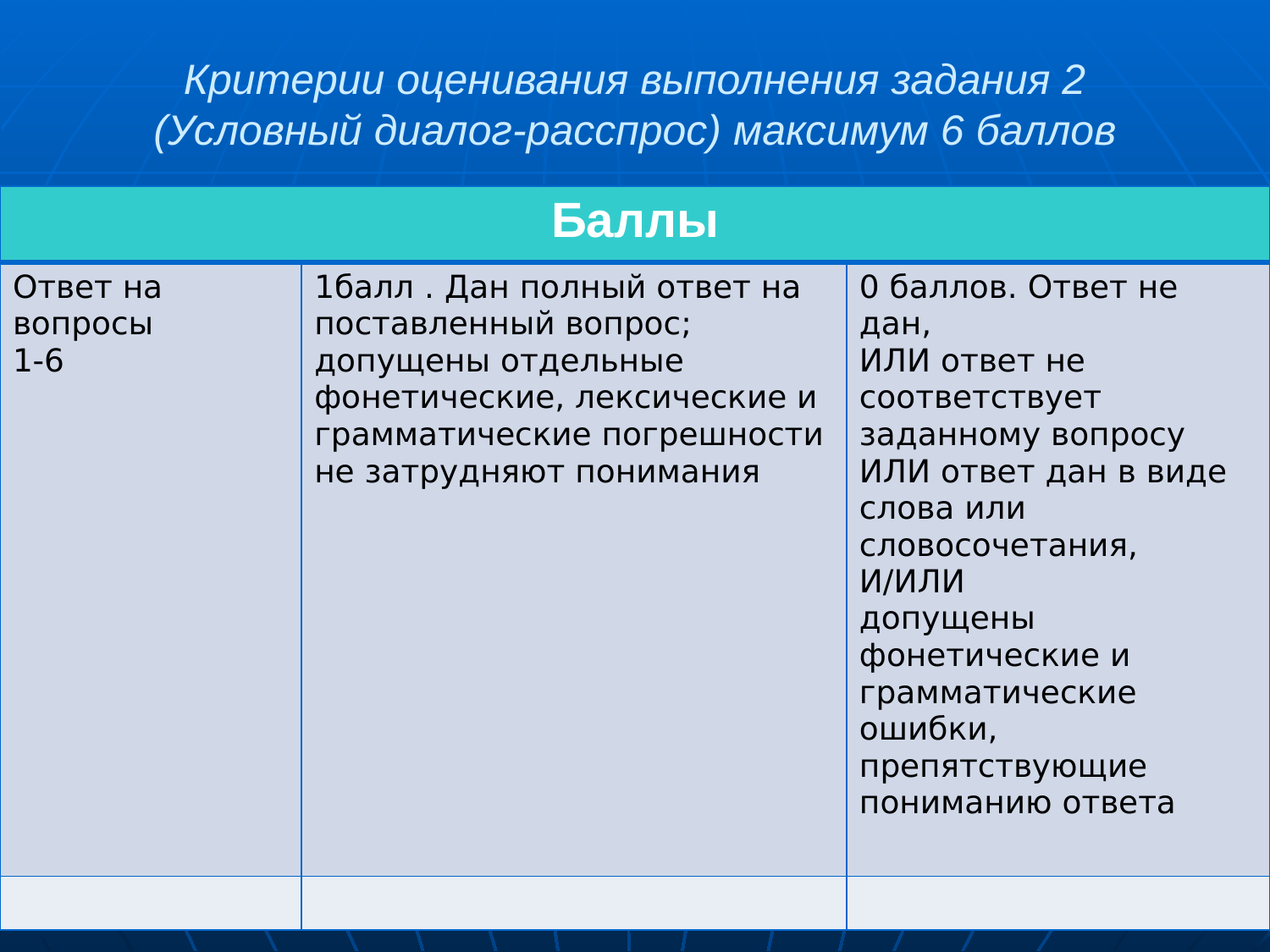

Критерии оценивания выполнения задания 2 (Условный диалог-расспрос) максимум 6 баллов
| Баллы |  |  |
| --- | --- | --- |
| Ответ на вопросы 1-6 | 1балл . Дан полный ответ на поставленный вопрос; допущены отдельные фонетические, лексические и грамматические погрешности не затрудняют понимания | 0 баллов. Ответ не дан, ИЛИ ответ не соответствует заданному вопросу ИЛИ ответ дан в виде слова или словосочетания, И/ИЛИ допущены фонетические и грамматические ошибки, препятствующие пониманию ответа |
|  |  |  |